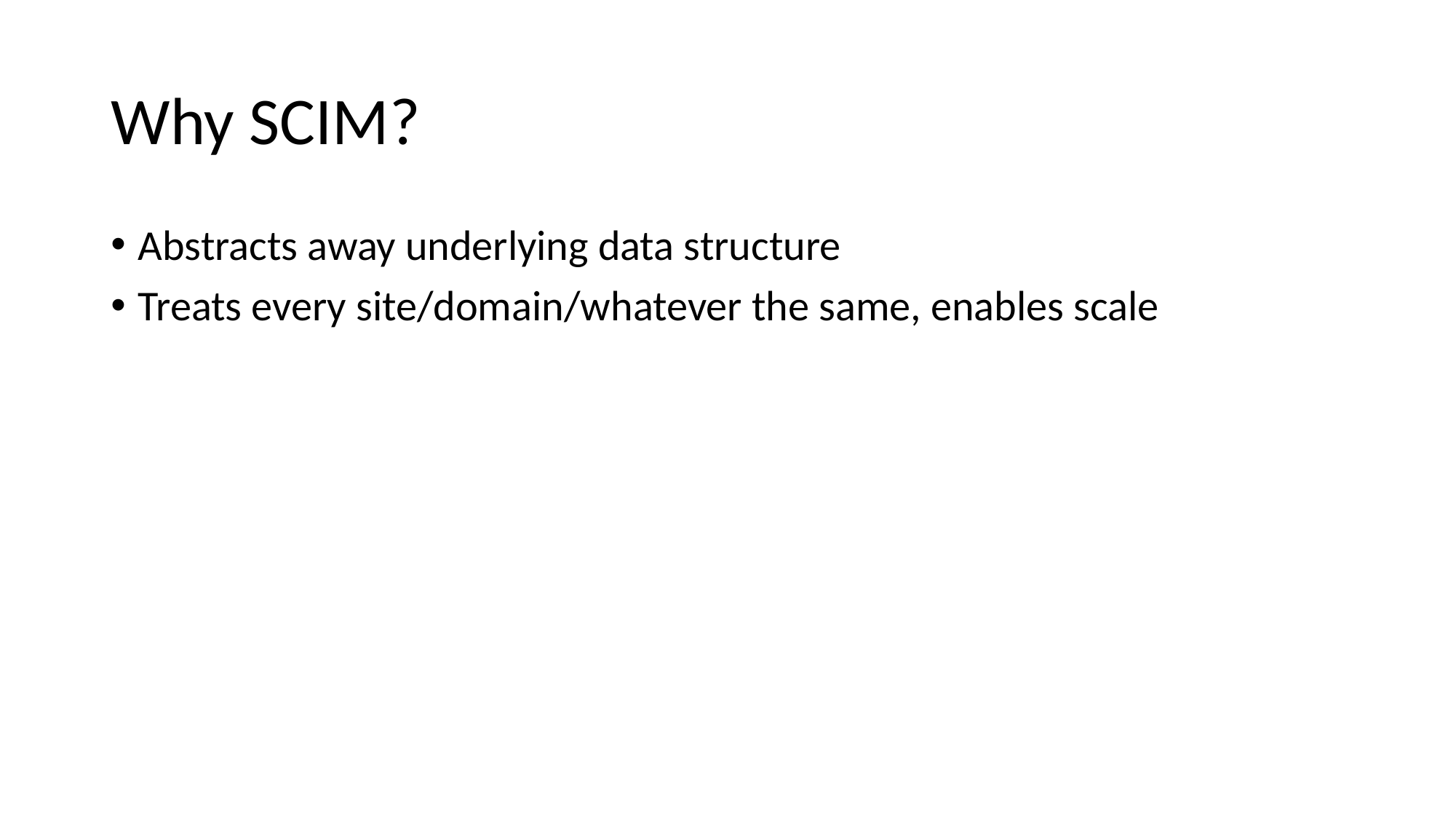

# Why SCIM?
Abstracts away underlying data structure
Treats every site/domain/whatever the same, enables scale